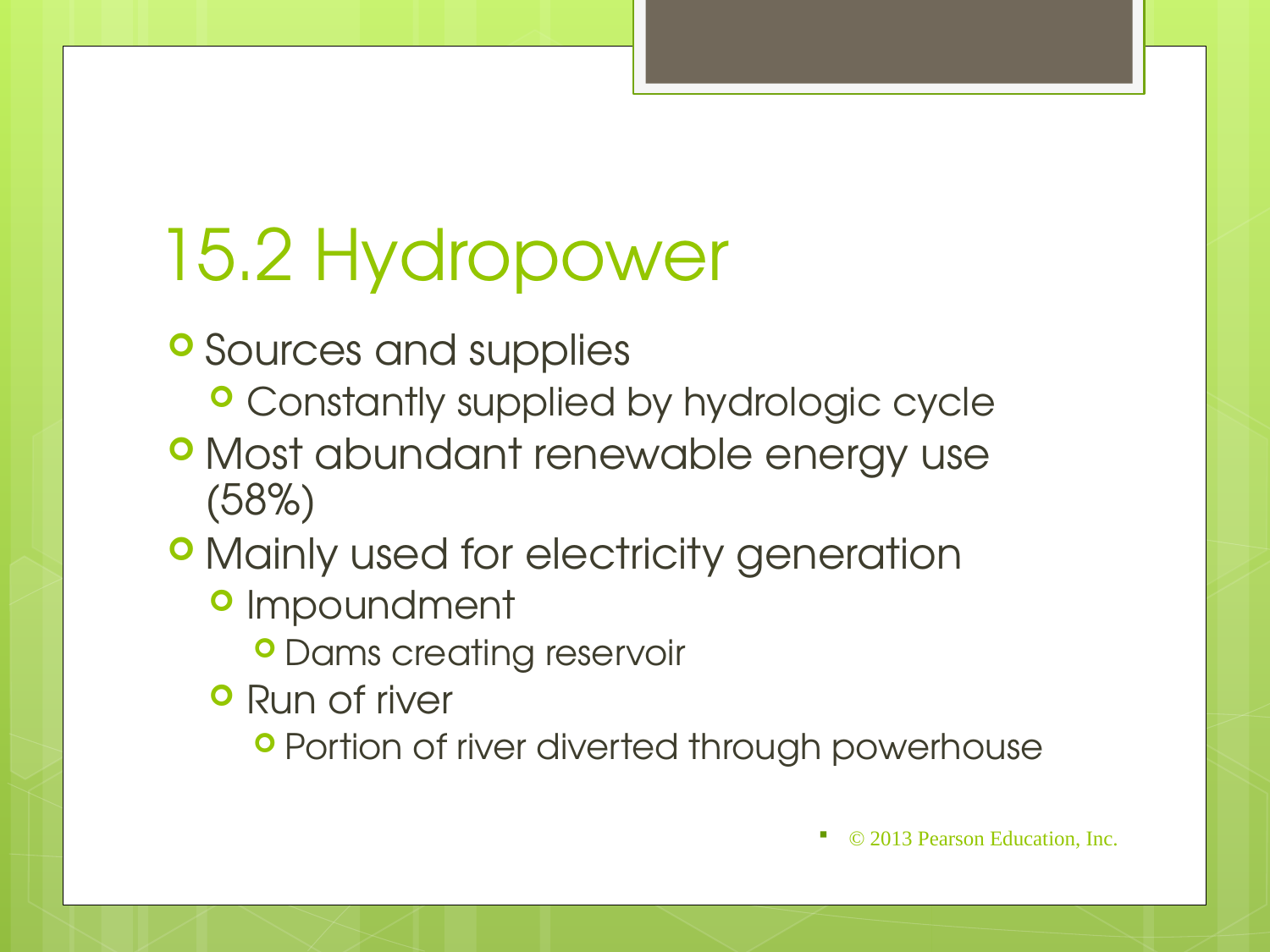

# 15.2 Hydropower
Sources and supplies
Constantly supplied by hydrologic cycle
Most abundant renewable energy use (58%)
Mainly used for electricity generation
Impoundment
Dams creating reservoir
Run of river
Portion of river diverted through powerhouse

© 2013 Pearson Education, Inc.